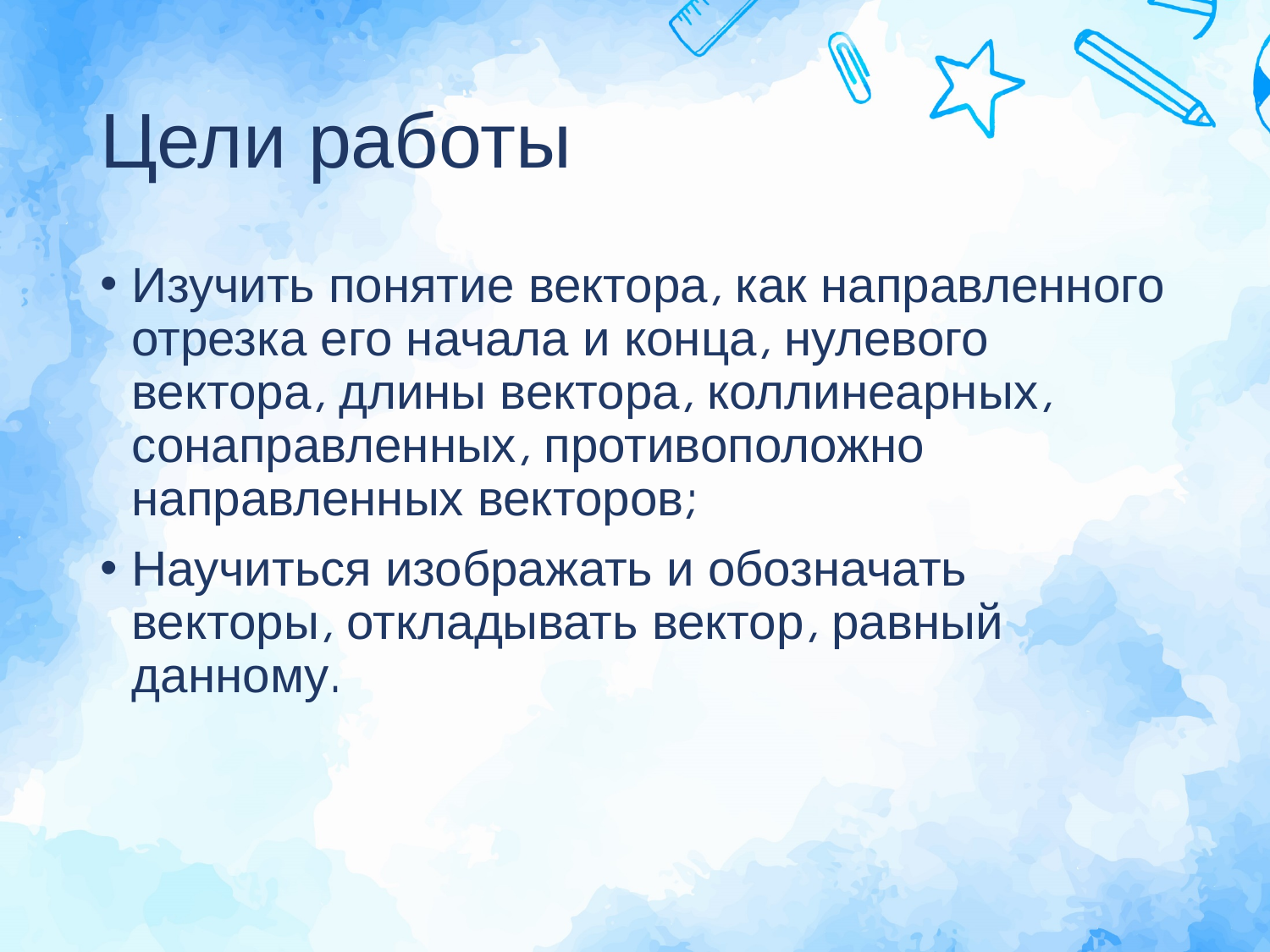

# Цели работы
Изучить понятие вектора, как направленного отрезка его начала и конца, нулевого вектора, длины вектора, коллинеарных, сонаправленных, противоположно направленных векторов;
Научиться изображать и обозначать векторы, откладывать вектор, равный данному.